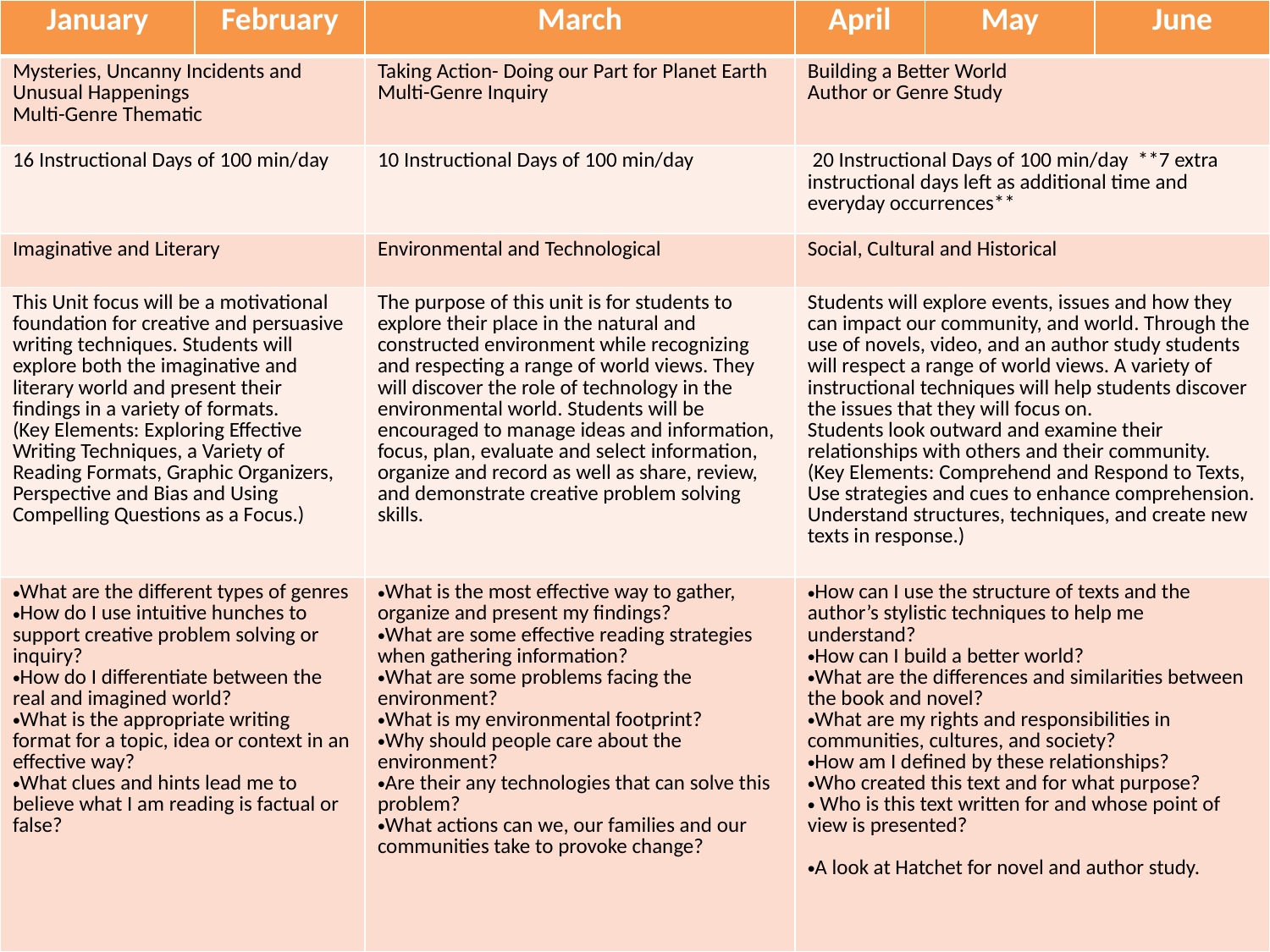

| January | February | March | April | May | June |
| --- | --- | --- | --- | --- | --- |
| Mysteries, Uncanny Incidents and Unusual Happenings Multi-Genre Thematic |  | Taking Action- Doing our Part for Planet Earth Multi-Genre Inquiry | Building a Better World Author or Genre Study |  |  |
| 16 Instructional Days of 100 min/day |  | 10 Instructional Days of 100 min/day | 20 Instructional Days of 100 min/day \*\*7 extra instructional days left as additional time and everyday occurrences\*\* |  |  |
| Imaginative and Literary |  | Environmental and Technological | Social, Cultural and Historical |  |  |
| This Unit focus will be a motivational foundation for creative and persuasive writing techniques. Students will explore both the imaginative and literary world and present their findings in a variety of formats. (Key Elements: Exploring Effective Writing Techniques, a Variety of Reading Formats, Graphic Organizers, Perspective and Bias and Using Compelling Questions as a Focus.) |  | The purpose of this unit is for students to explore their place in the natural and constructed environment while recognizing and respecting a range of world views. They will discover the role of technology in the environmental world. Students will be encouraged to manage ideas and information, focus, plan, evaluate and select information, organize and record as well as share, review, and demonstrate creative problem solving skills. | Students will explore events, issues and how they can impact our community, and world. Through the use of novels, video, and an author study students will respect a range of world views. A variety of instructional techniques will help students discover the issues that they will focus on. Students look outward and examine their relationships with others and their community. (Key Elements: Comprehend and Respond to Texts, Use strategies and cues to enhance comprehension. Understand structures, techniques, and create new texts in response.) |  |  |
| What are the different types of genres How do I use intuitive hunches to support creative problem solving or inquiry? How do I differentiate between the real and imagined world? What is the appropriate writing format for a topic, idea or context in an effective way? What clues and hints lead me to believe what I am reading is factual or false? |  | What is the most effective way to gather, organize and present my findings? What are some effective reading strategies when gathering information? What are some problems facing the environment? What is my environmental footprint? Why should people care about the environment? Are their any technologies that can solve this problem? What actions can we, our families and our communities take to provoke change? | How can I use the structure of texts and the author’s stylistic techniques to help me understand? How can I build a better world? What are the differences and similarities between the book and novel? What are my rights and responsibilities in communities, cultures, and society? How am I defined by these relationships? Who created this text and for what purpose? Who is this text written for and whose point of view is presented? A look at Hatchet for novel and author study. |  |  |